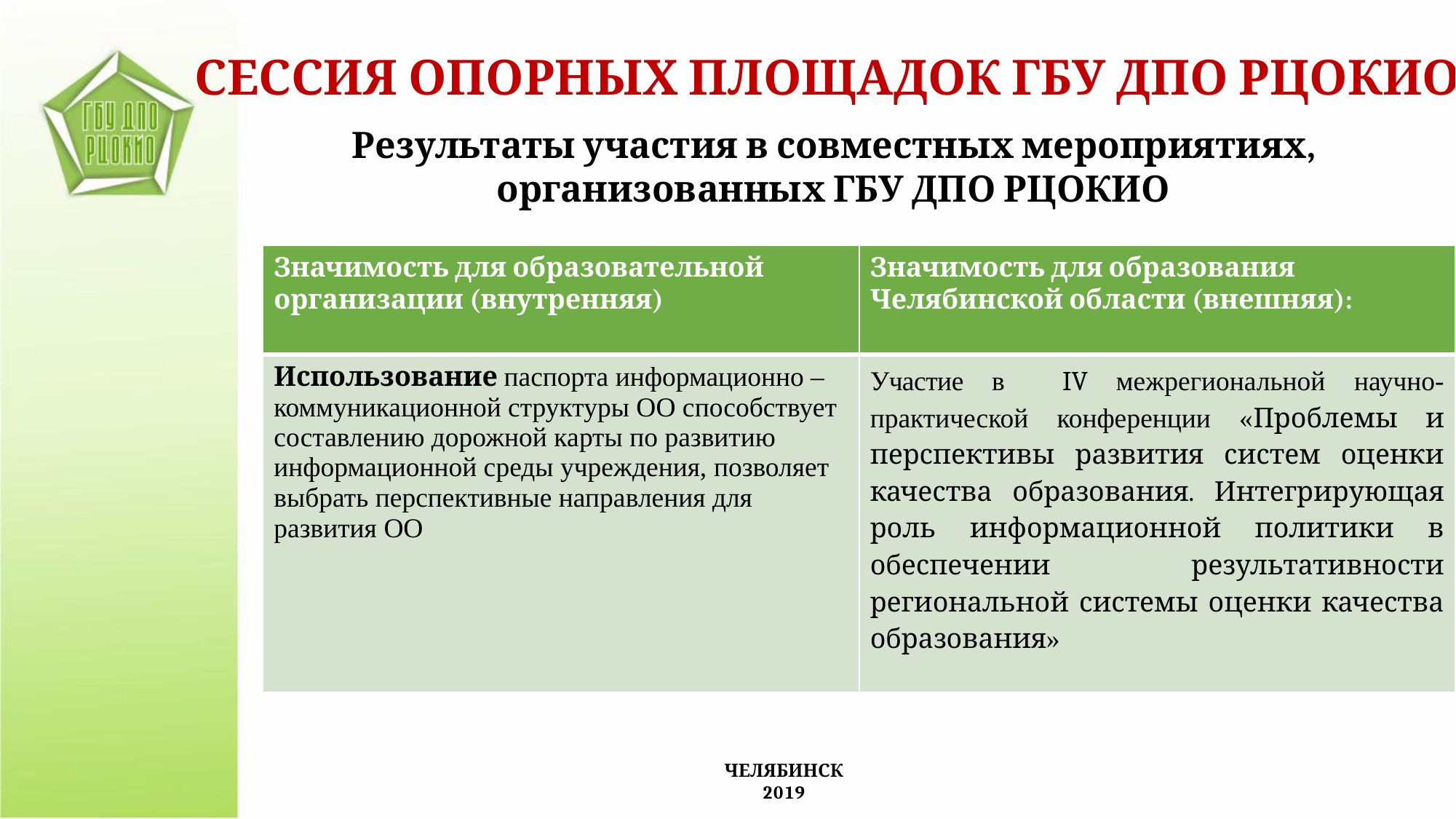

СЕССИЯ ОПОРНЫХ ПЛОЩАДОК ГБУ ДПО РЦОКИО
Результаты участия в совместных мероприятиях,
организованных ГБУ ДПО РЦОКИО
| Значимость для образовательной организации (внутренняя) | Значимость для образования Челябинской области (внешняя): |
| --- | --- |
| Использование паспорта информационно – коммуникационной структуры ОО способствует составлению дорожной карты по развитию информационной среды учреждения, позволяет выбрать перспективные направления для развития ОО | Участие в IV межрегиональной научно-практической конференции «Проблемы и перспективы развития систем оценки качества образования. Интегрирующая роль информационной политики в обеспечении результативности региональной системы оценки качества образования» |
ЧЕЛЯБИНСК
2019